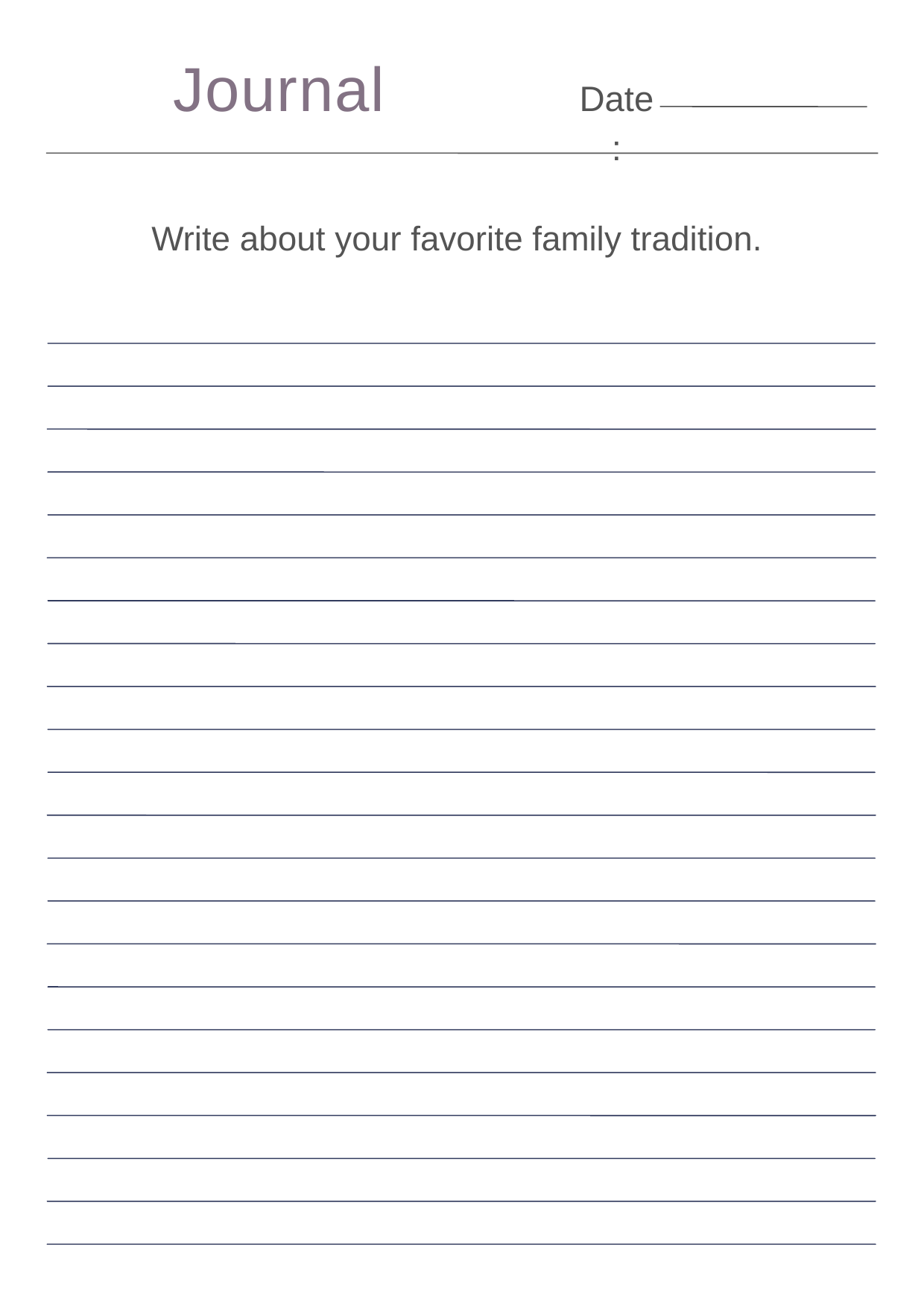

Journal
Date:

Write about your favorite family tradition.